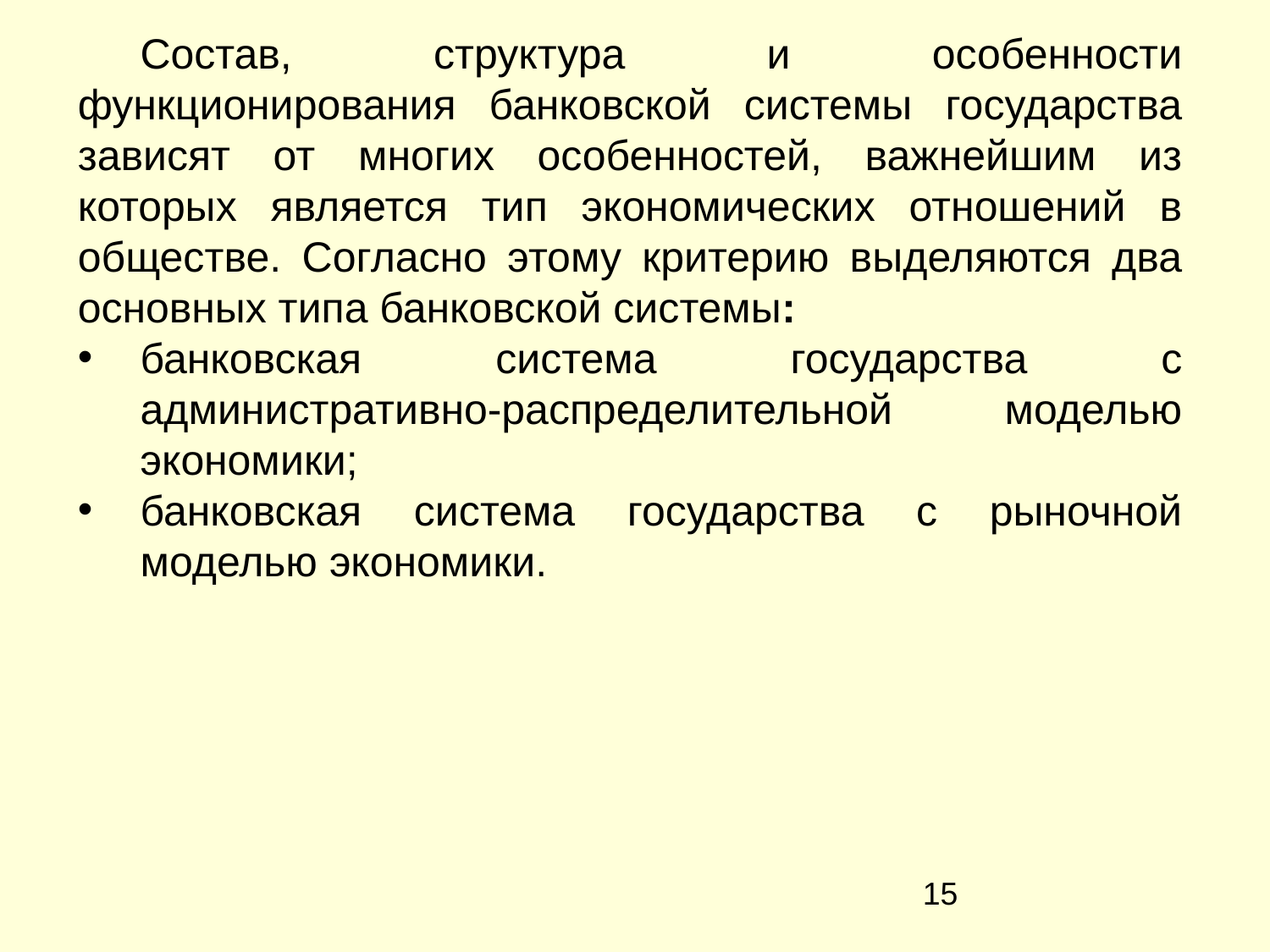

Состав, структура и особенности функционирования банковской системы государства зависят от многих особенностей, важнейшим из которых является тип экономических отношений в обществе. Согласно этому критерию выделяются два основных типа банковской системы:
банковская система государства с административно-распределительной моделью экономики;
банковская система государства с рыночной моделью экономики.
15